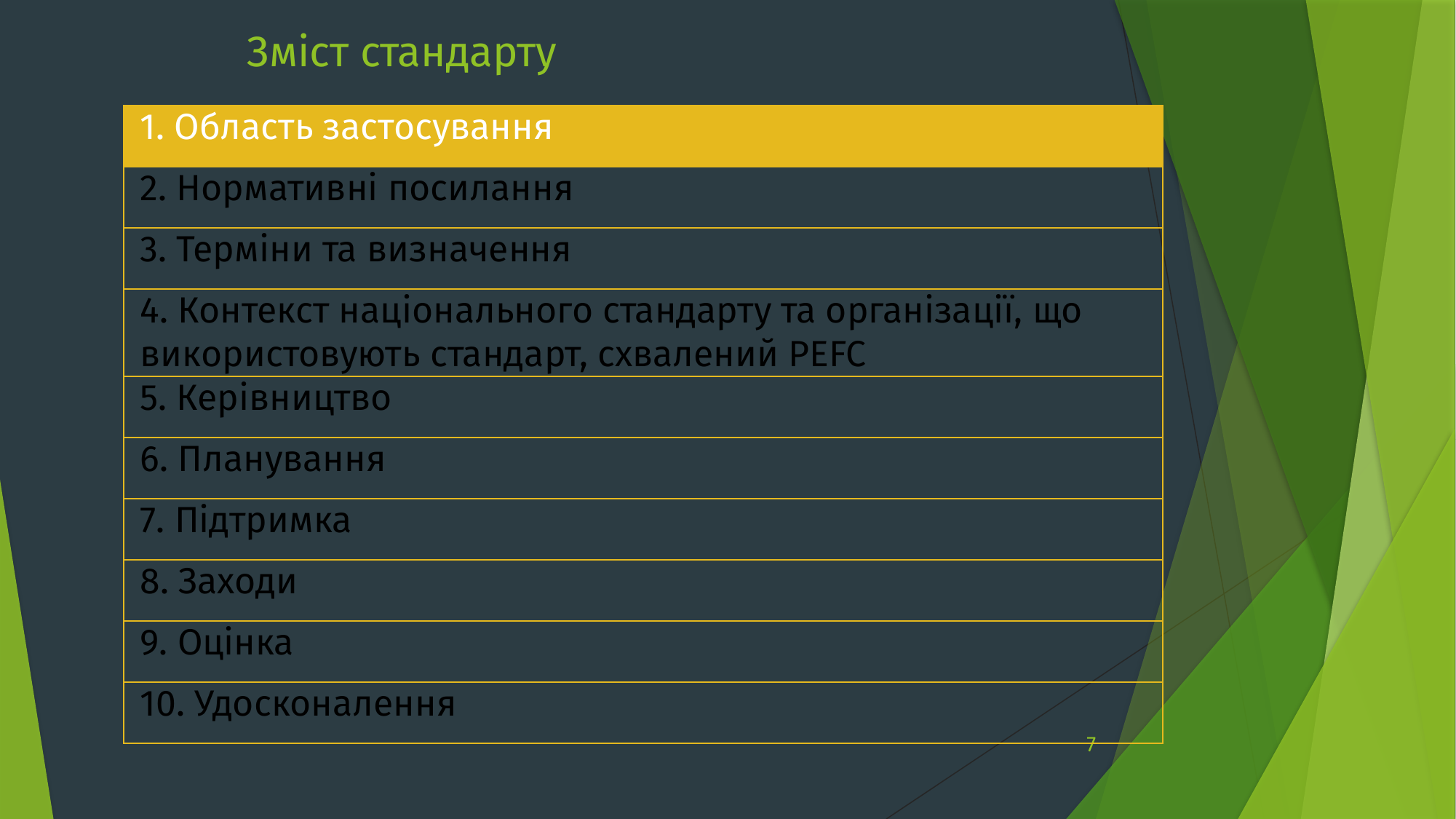

# Зміст стандарту
| 1. Область застосування |
| --- |
| 2. Нормативні посилання |
| 3. Терміни та визначення |
| 4. Контекст національного стандарту та організації, що використовують стандарт, схвалений PEFC |
| 5. Керівництво |
| 6. Планування |
| 7. Підтримка |
| 8. Заходи |
| 9. Оцінка |
| 10. Удосконалення |
7